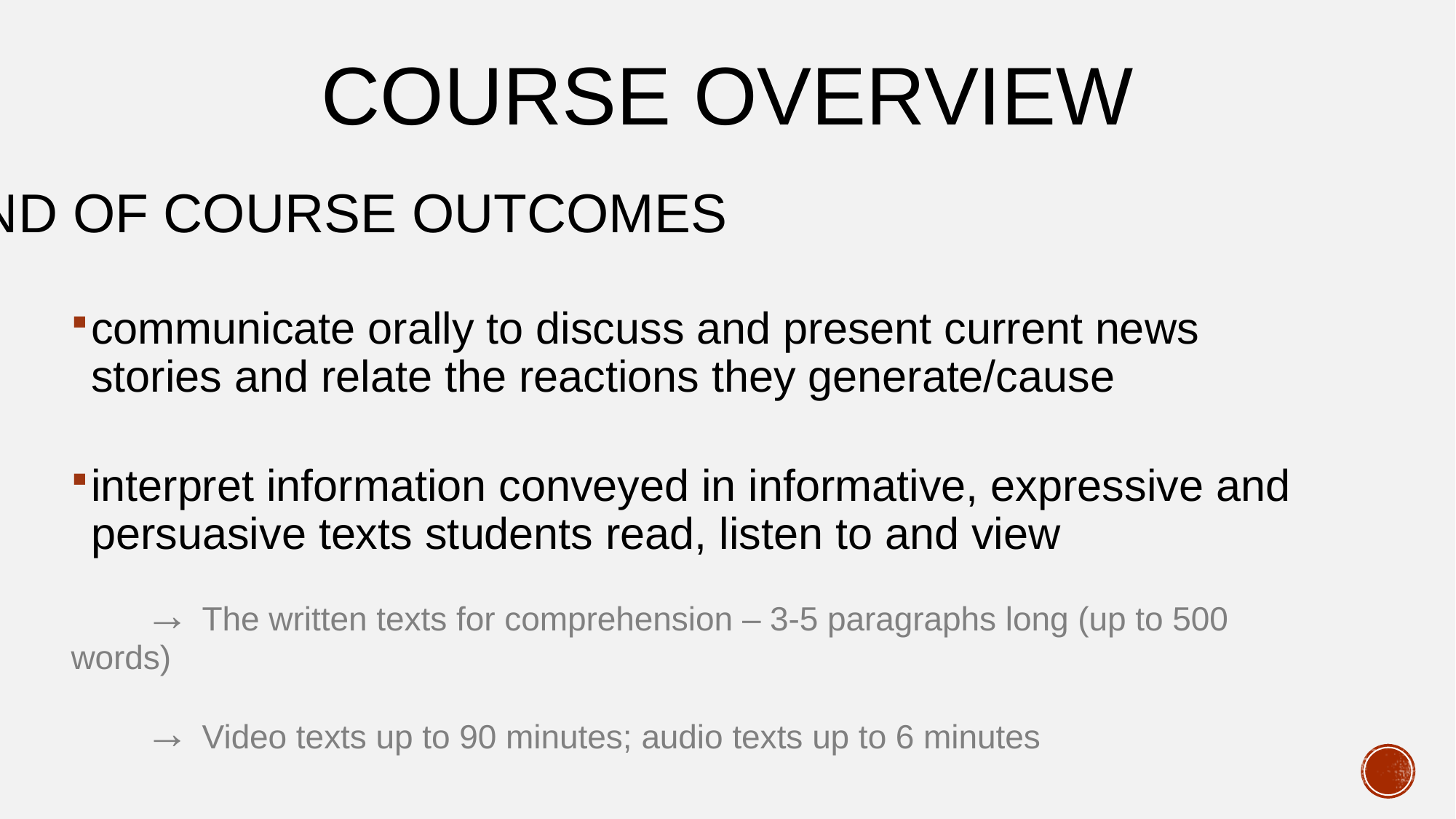

# Course Overview
END OF COURSE OUTCOMES

communicate orally to discuss and present current news stories and relate the reactions they generate/cause

interpret information conveyed in informative, expressive and persuasive texts students read, listen to and view
      → The written texts for comprehension – 3-5 paragraphs long (up to 500 words)
        → Video texts up to 90 minutes; audio texts up to 6 minutes